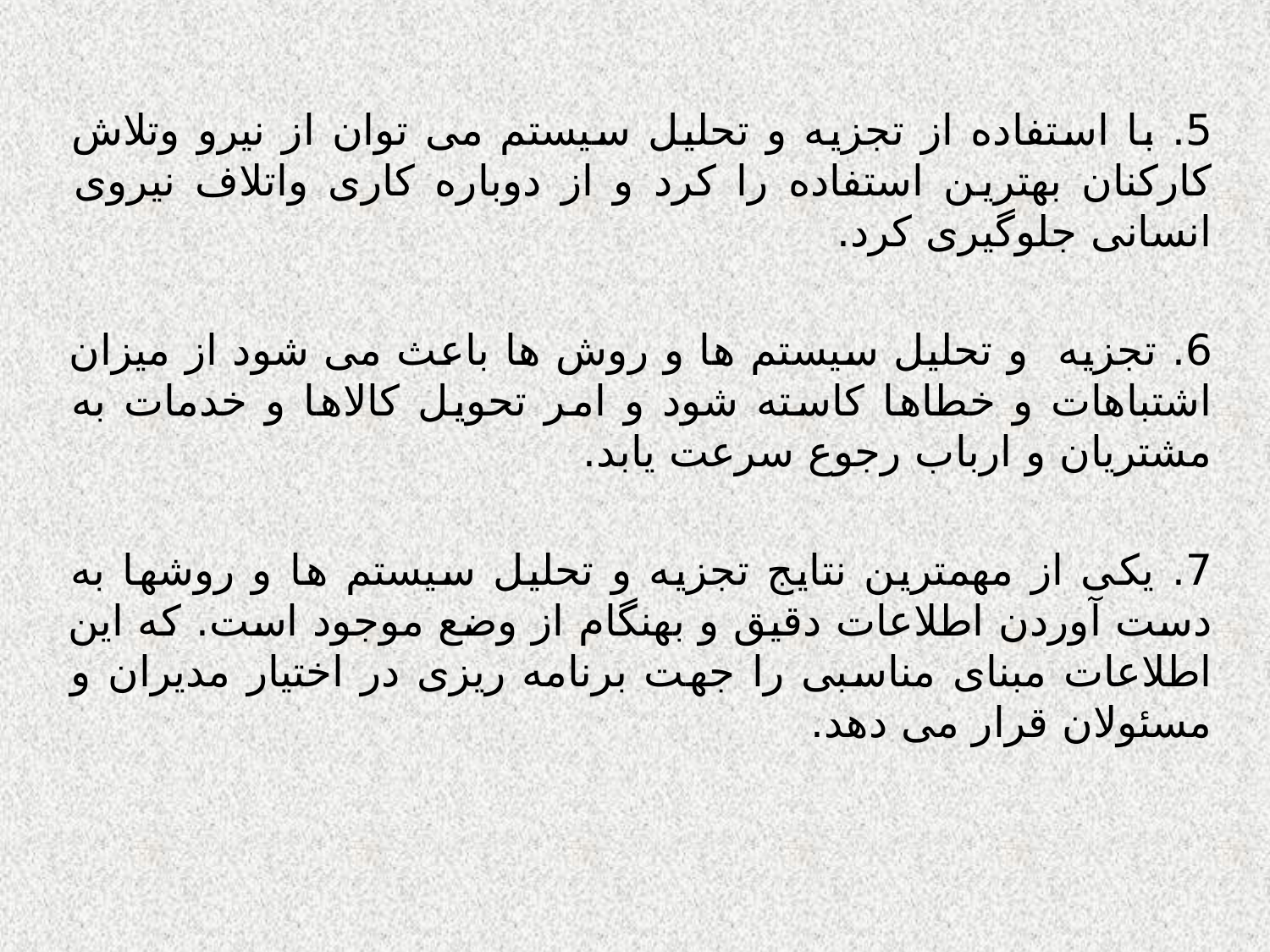

5. با استفاده از تجزیه و تحلیل سیستم می توان از نیرو وتلاش کارکنان بهترین استفاده را کرد و از دوباره کاری واتلاف نیروی انسانی جلوگیری کرد.

6. تجزیه  و تحلیل سیستم ها و روش ها باعث می شود از میزان اشتباهات و خطاها کاسته شود و امر تحویل کالاها و خدمات به مشتریان و ارباب رجوع سرعت یابد.

7. یکی از مهمترین نتایج تجزیه و تحلیل سیستم ها و روشها به دست آوردن اطلاعات دقیق و بهنگام از وضع موجود است. که این اطلاعات مبنای مناسبی را جهت برنامه ریزی در اختیار مدیران و مسئولان قرار می دهد.